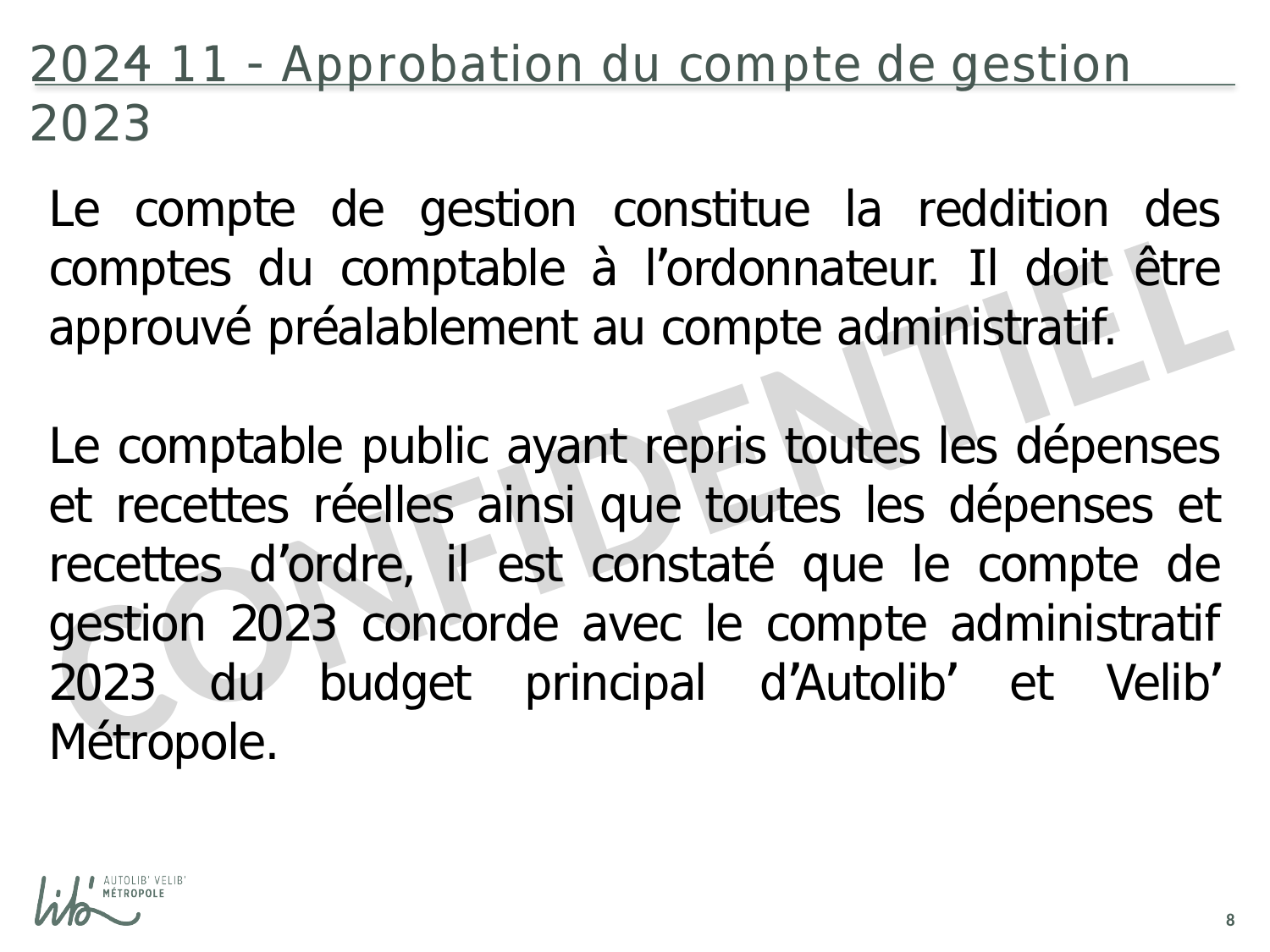

2024 11 - Approbation du compte de gestion 2023
Le compte de gestion constitue la reddition des comptes du comptable à l’ordonnateur. Il doit être approuvé préalablement au compte administratif.

Le comptable public ayant repris toutes les dépenses et recettes réelles ainsi que toutes les dépenses et recettes d’ordre, il est constaté que le compte de gestion 2023 concorde avec le compte administratif 2023 du budget principal d’Autolib’ et Velib’ Métropole.